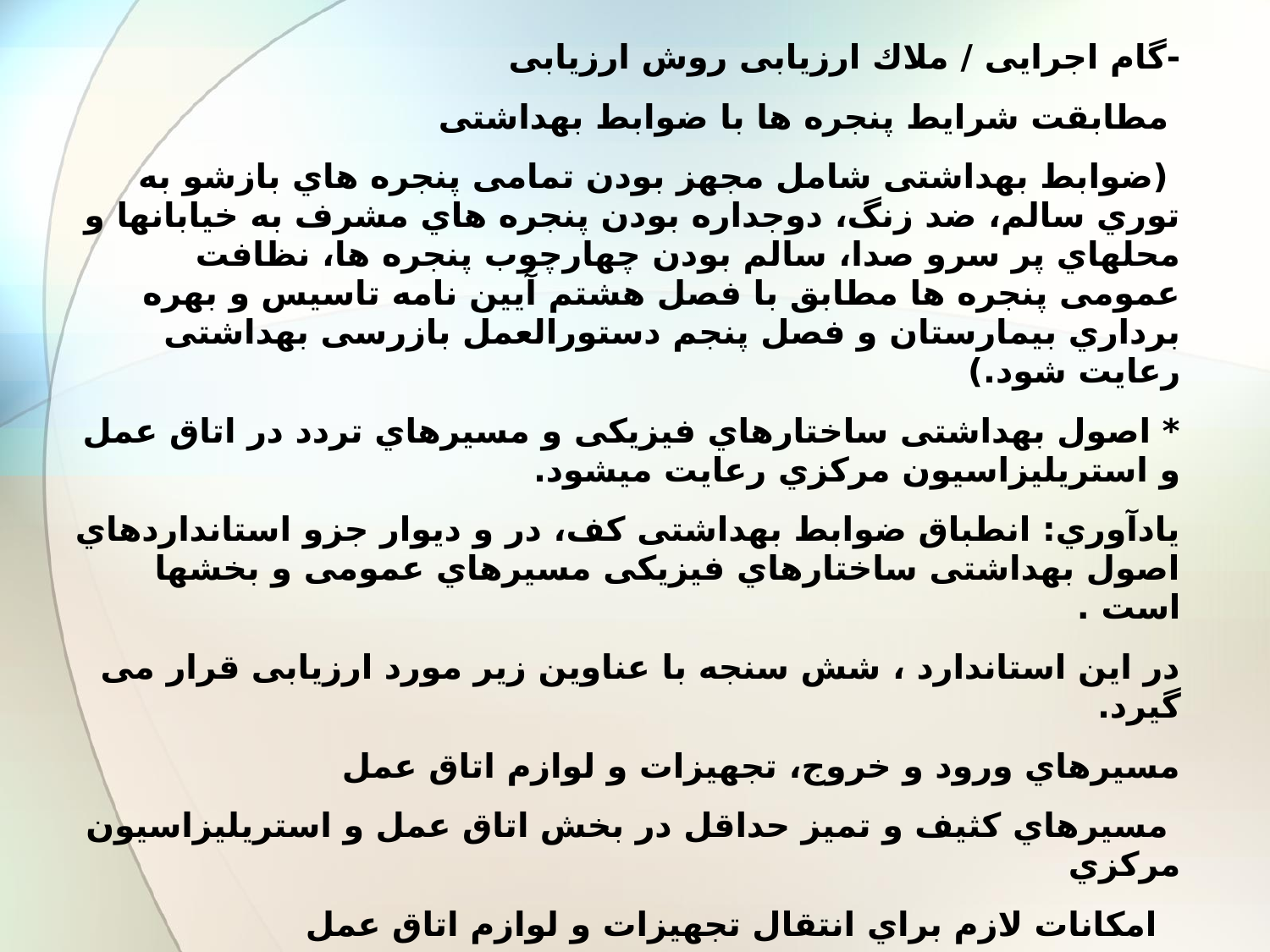

-گام اجرایی / ملاك ارزیابی روش ارزیابی
 مطابقت شرایط پنجره ها با ضوابط بهداشتی
 (ضوابط بهداشتی شامل مجهز بودن تمامی پنجره هاي بازشو به توري سالم، ضد زنگ، دوجداره بودن پنجره هاي مشرف به خیابانها و محلهاي پر سرو صدا، سالم بودن چهارچوب پنجره ها، نظافت عمومی پنجره ها مطابق با فصل هشتم آیین نامه تاسیس و بهره برداري بیمارستان و فصل پنجم دستورالعمل بازرسی بهداشتی رعایت شود.)
* اصول بهداشتی ساختارهاي فیزیکی و مسیرهاي تردد در اتاق عمل و استریلیزاسیون مرکزي رعایت میشود.
یادآوري: انطباق ضوابط بهداشتی کف، در و دیوار جزو استانداردهاي اصول بهداشتی ساختارهاي فیزیکی مسیرهاي عمومی و بخشها است .
در این استاندارد ، شش سنجه با عناوین زیر مورد ارزیابی قرار می گیرد.
مسیرهاي ورود و خروج، تجهیزات و لوازم اتاق عمل
 مسیرهاي کثیف و تمیز حداقل در بخش اتاق عمل و استریلیزاسیون مرکزي
  امکانات لازم براي انتقال تجهیزات و لوازم اتاق عمل
 جانمایی محل اتاق استرلیزاسیون مرکزي
تهویه و هواي اتاق هاي عمل
 محل شستشوي پوتینها، کفشها در اتاقهاي عمل
#